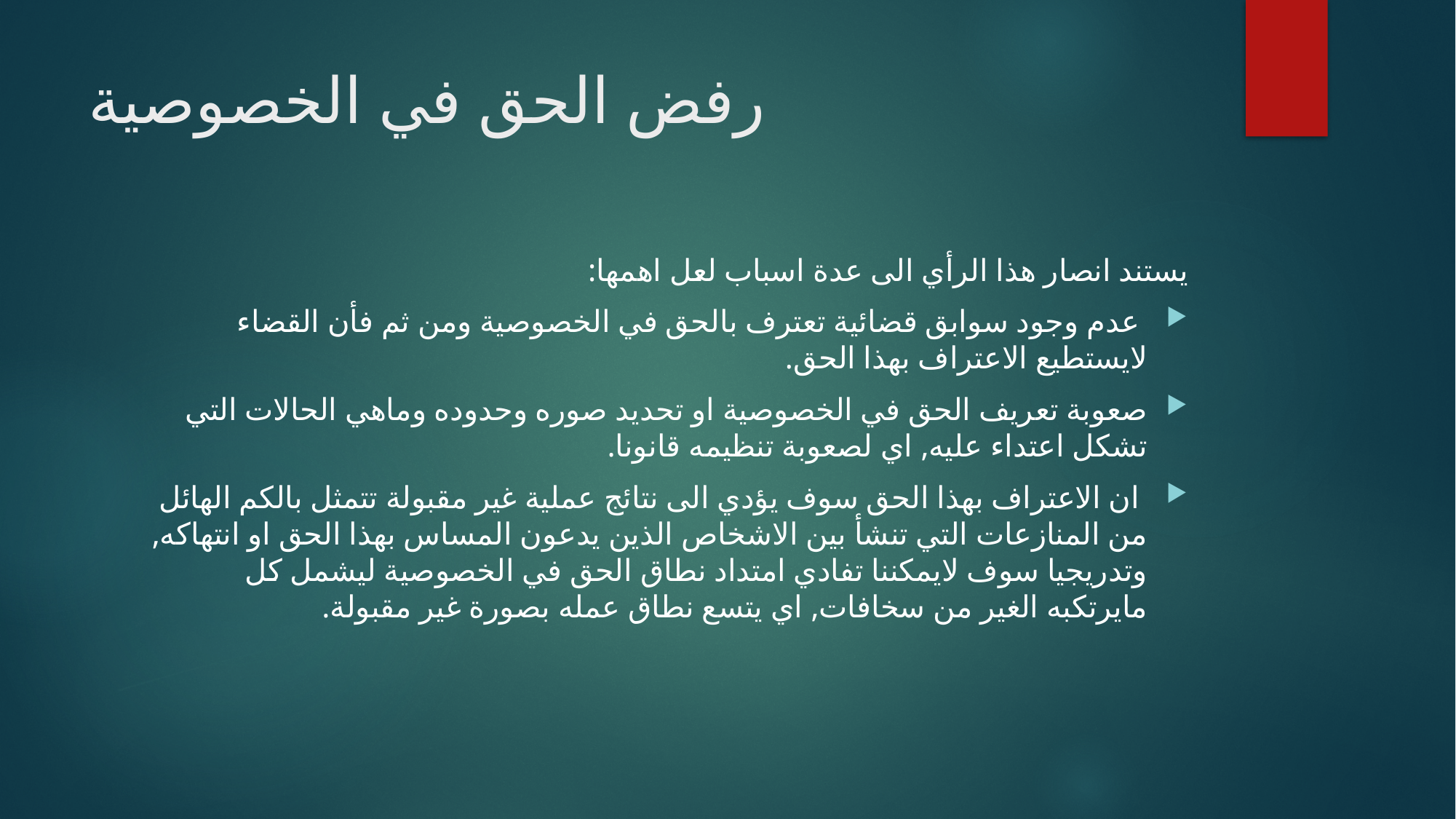

# رفض الحق في الخصوصية
يستند انصار هذا الرأي الى عدة اسباب لعل اهمها:
 عدم وجود سوابق قضائية تعترف بالحق في الخصوصية ومن ثم فأن القضاء لايستطيع الاعتراف بهذا الحق.
صعوبة تعريف الحق في الخصوصية او تحديد صوره وحدوده وماهي الحالات التي تشكل اعتداء عليه, اي لصعوبة تنظيمه قانونا.
 ان الاعتراف بهذا الحق سوف يؤدي الى نتائج عملية غير مقبولة تتمثل بالكم الهائل من المنازعات التي تنشأ بين الاشخاص الذين يدعون المساس بهذا الحق او انتهاكه, وتدريجيا سوف لايمكننا تفادي امتداد نطاق الحق في الخصوصية ليشمل كل مايرتكبه الغير من سخافات, اي يتسع نطاق عمله بصورة غير مقبولة.